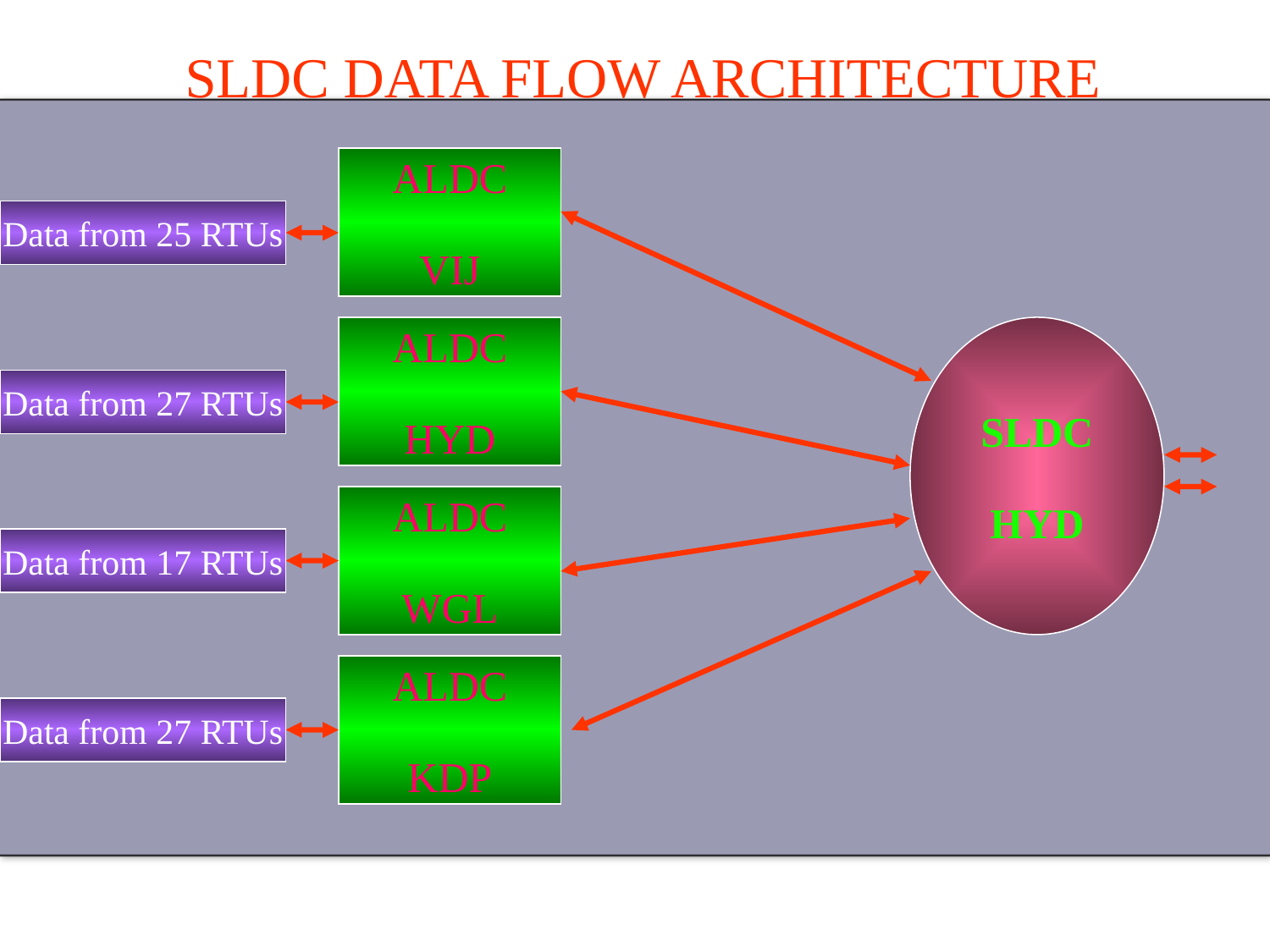

SLDC DATA FLOW ARCHITECTURE

ALDC
VIJ

Data from 25 RTUs

ALDC
HYD

SLDC
HYD
Data from 27 RTUs

ALDC
WGL

Data from 17 RTUs

ALDC
KDP

Data from 27 RTUs